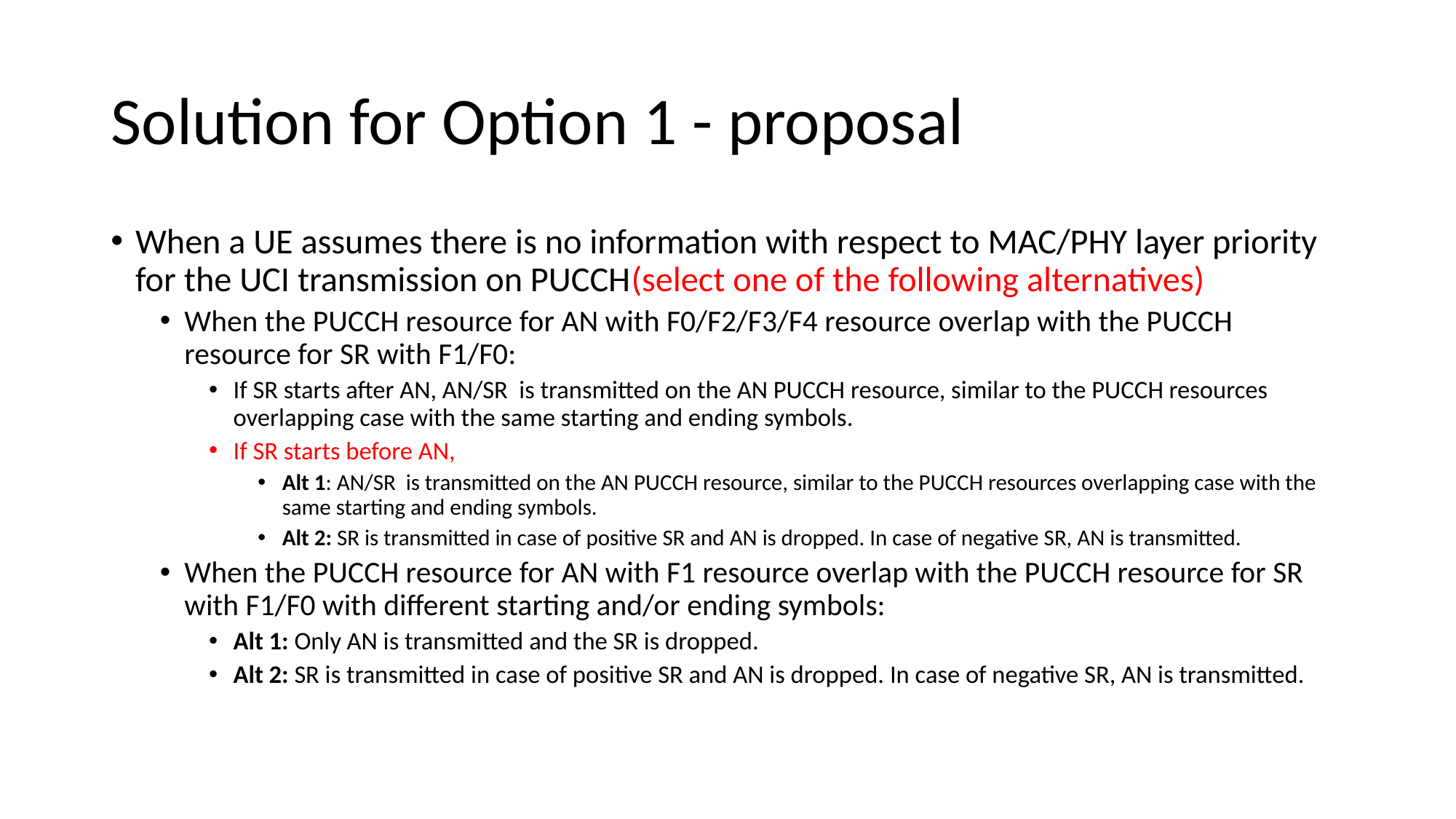

# Solution for Option 1 - proposal
When a UE assumes there is no information with respect to MAC/PHY layer priority for the UCI transmission on PUCCH(select one of the following alternatives)
When the PUCCH resource for AN with F0/F2/F3/F4 resource overlap with the PUCCH resource for SR with F1/F0:
If SR starts after AN, AN/SR  is transmitted on the AN PUCCH resource, similar to the PUCCH resources overlapping case with the same starting and ending symbols.
If SR starts before AN,
Alt 1: AN/SR  is transmitted on the AN PUCCH resource, similar to the PUCCH resources overlapping case with the same starting and ending symbols.
Alt 2: SR is transmitted in case of positive SR and AN is dropped. In case of negative SR, AN is transmitted.
When the PUCCH resource for AN with F1 resource overlap with the PUCCH resource for SR with F1/F0 with different starting and/or ending symbols:
Alt 1: Only AN is transmitted and the SR is dropped.
Alt 2: SR is transmitted in case of positive SR and AN is dropped. In case of negative SR, AN is transmitted.